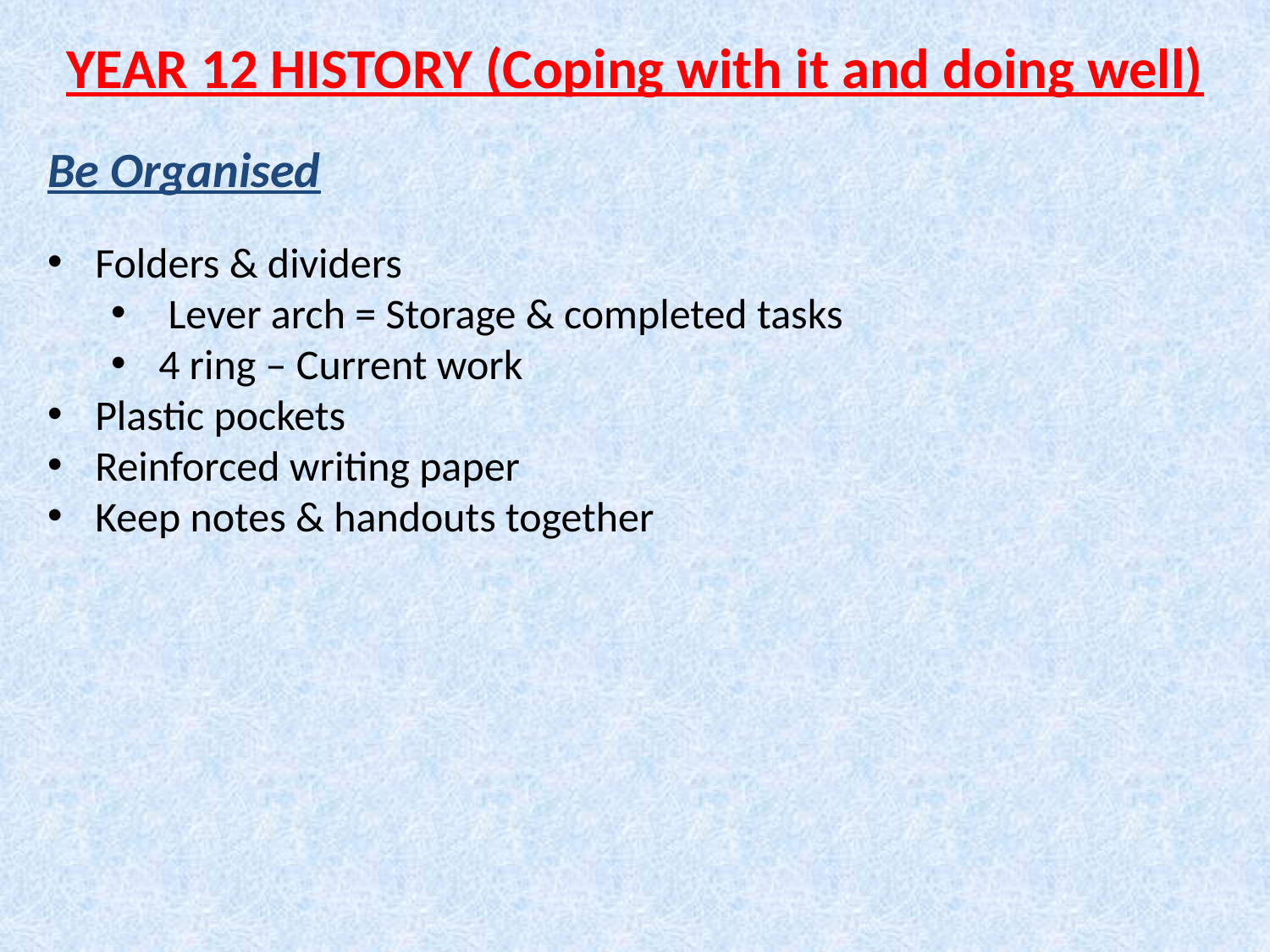

YEAR 12 HISTORY (Coping with it and doing well)

Be Organised

Folders & dividers
 Lever arch = Storage & completed tasks
4 ring – Current work
Plastic pockets
Reinforced writing paper
Keep notes & handouts together